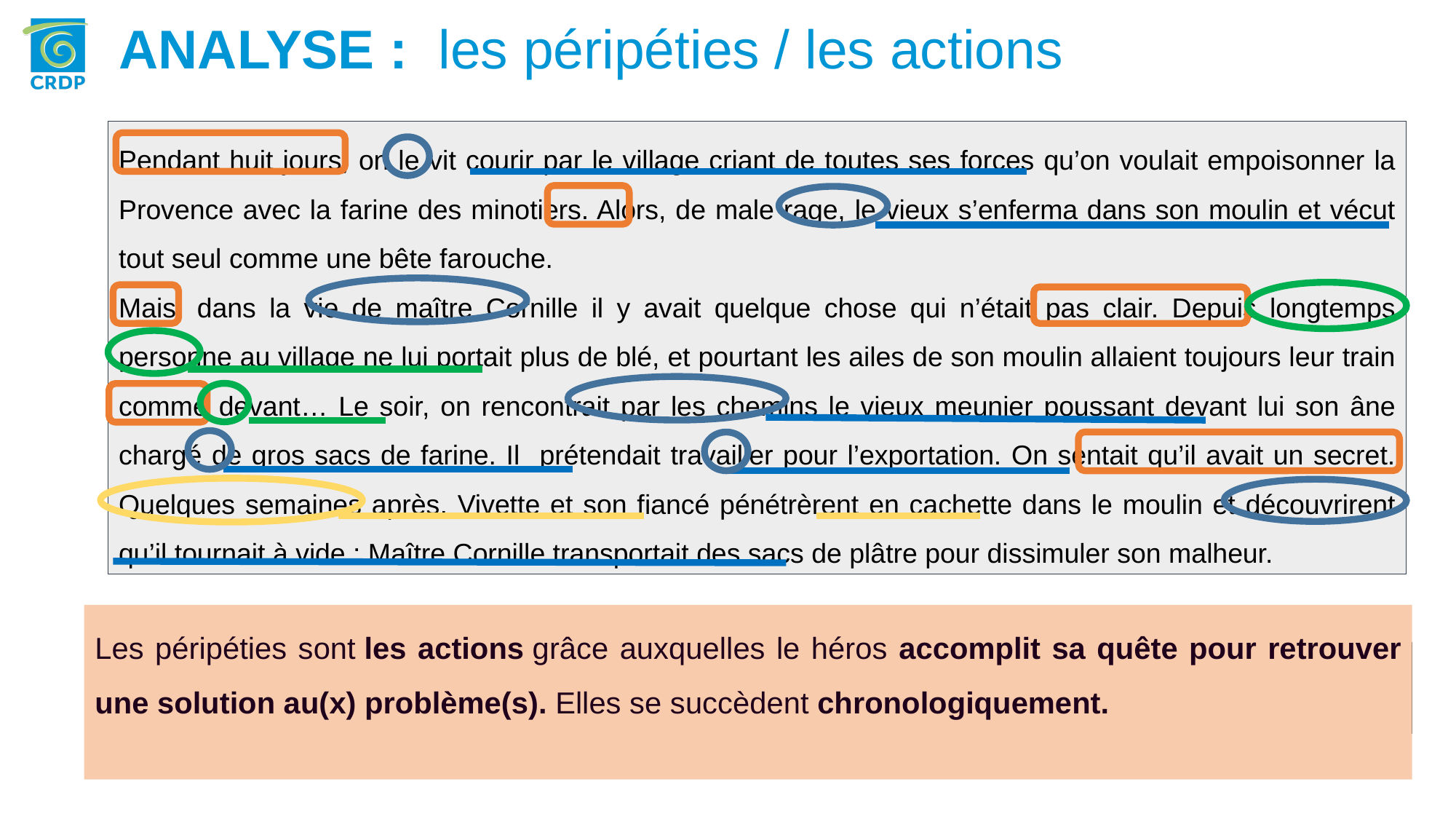

ANALYSE :  les péripéties / les actions
Pendant huit jours, on le vit courir par le village criant de toutes ses forces qu’on voulait empoisonner la Provence avec la farine des minotiers. Alors, de male rage, le vieux s’enferma dans son moulin et vécut tout seul comme une bête farouche.
Mais, dans la vie de maître Cornille il y avait quelque chose qui n’était pas clair. Depuis longtemps personne au village ne lui portait plus de blé, et pourtant les ailes de son moulin allaient toujours leur train comme devant… Le soir, on rencontrait par les chemins le vieux meunier poussant devant lui son âne chargé de gros sacs de farine. Il  prétendait travailler pour l’exportation. On sentait qu’il avait un secret. Quelques semaines après, Vivette et son fiancé pénétrèrent en cachette dans le moulin et découvrirent qu’il tournait à vide : Maître Cornille transportait des sacs de plâtre pour dissimuler son malheur.

Complétez le tableau:
A- Quels sont les personnages?
B- Que fait chacun?
C- Par quel mot de liaison est introduite chaque action ?
Les péripéties sont les actions grâce auxquelles le héros accomplit sa quête pour retrouver une solution au(x) problème(s). Elles se succèdent chronologiquement.

| Qui ? | Action ? | Mot de liaison |
| --- | --- | --- |
|  |  |  |